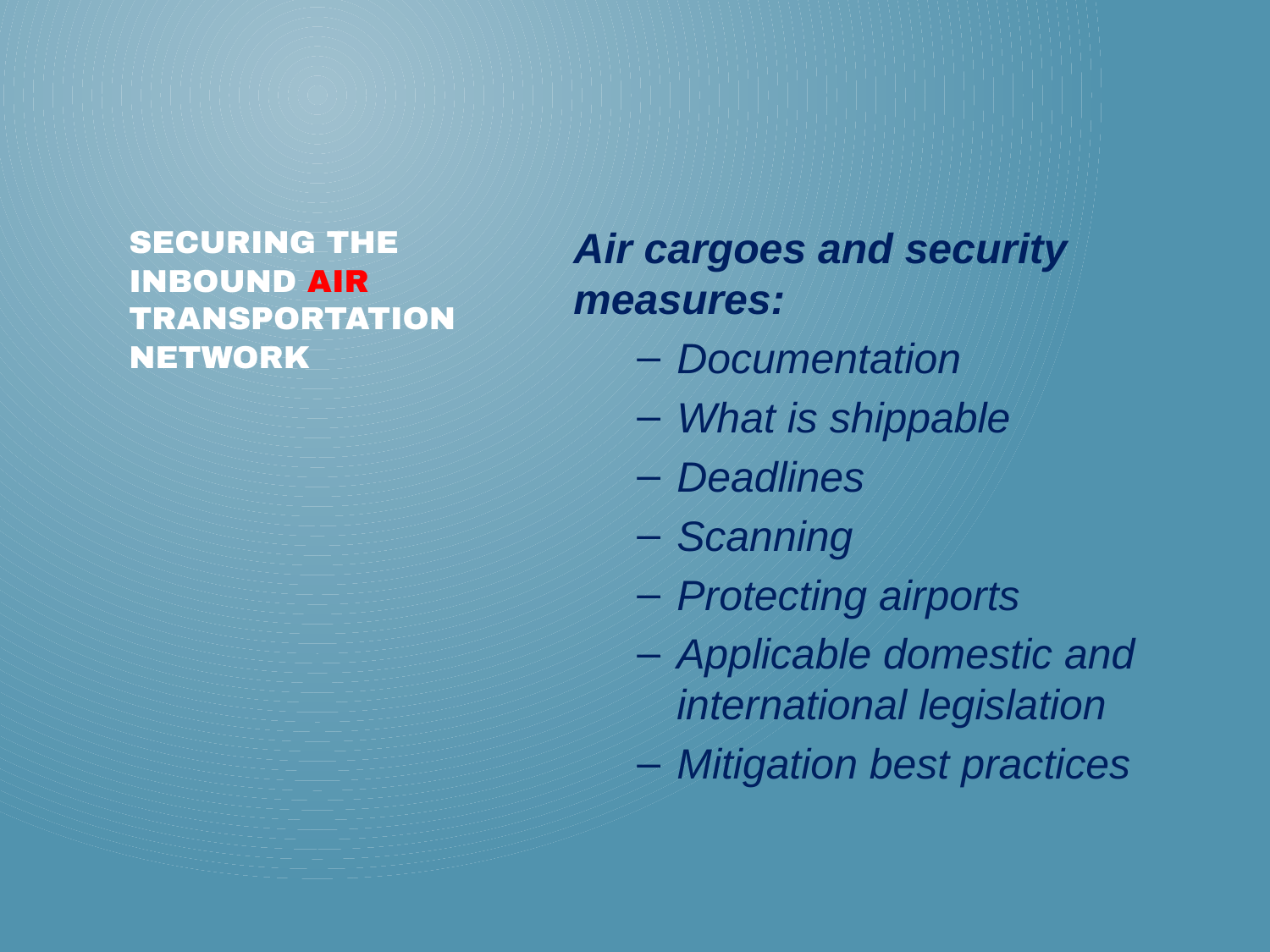

Air cargoes and security measures:
Documentation
What is shippable
Deadlines
Scanning
Protecting airports
Applicable domestic and international legislation
Mitigation best practices

# Securing the inbound air transportation network